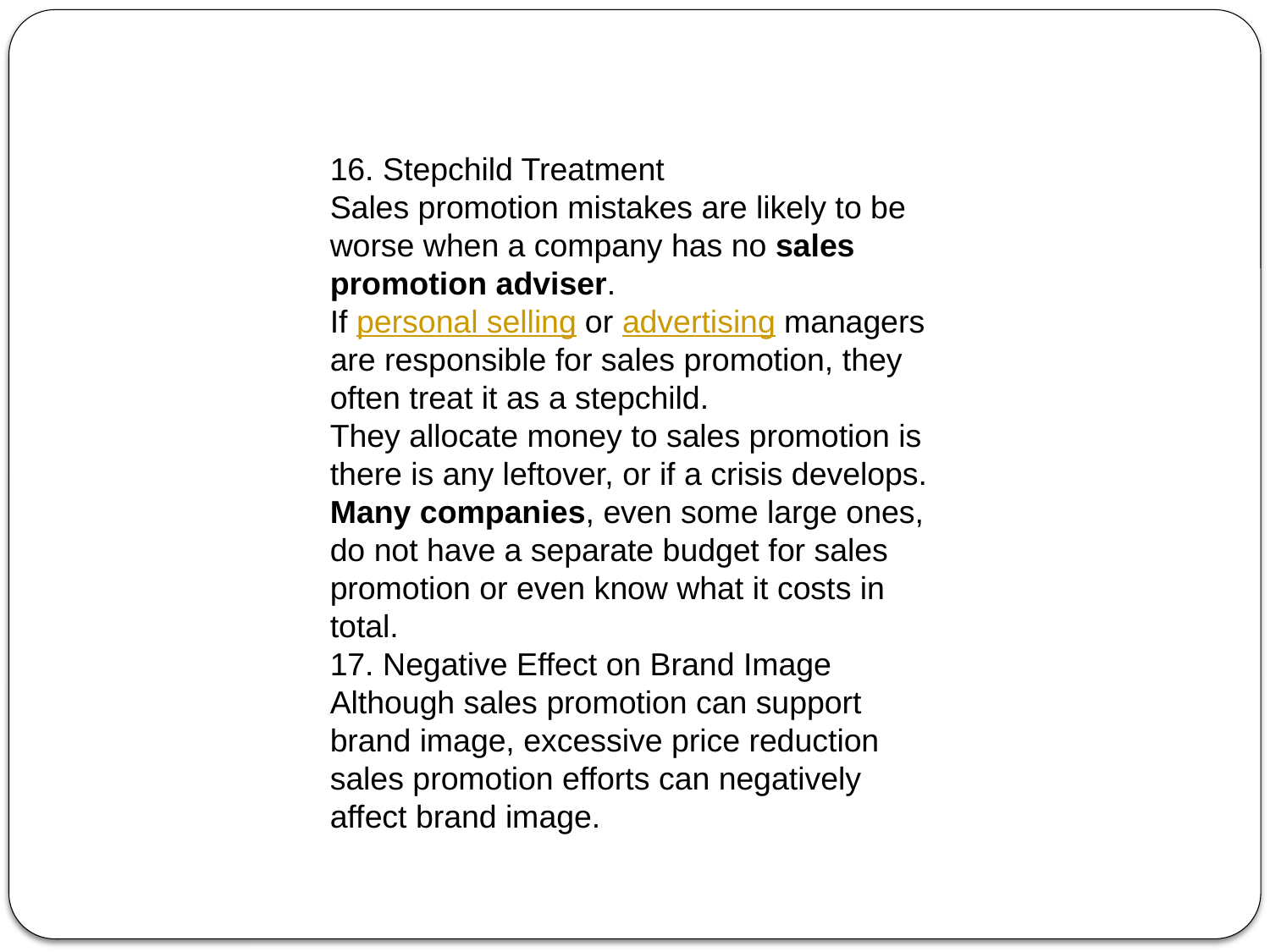

16. Stepchild Treatment
Sales promotion mistakes are likely to be worse when a company has no sales promotion adviser.
If personal selling or advertising managers are responsible for sales promotion, they often treat it as a stepchild.
They allocate money to sales promotion is there is any leftover, or if a crisis develops.
Many companies, even some large ones, do not have a separate budget for sales promotion or even know what it costs in total.
17. Negative Effect on Brand Image
Although sales promotion can support brand image, excessive price reduction sales promotion efforts can negatively affect brand image.